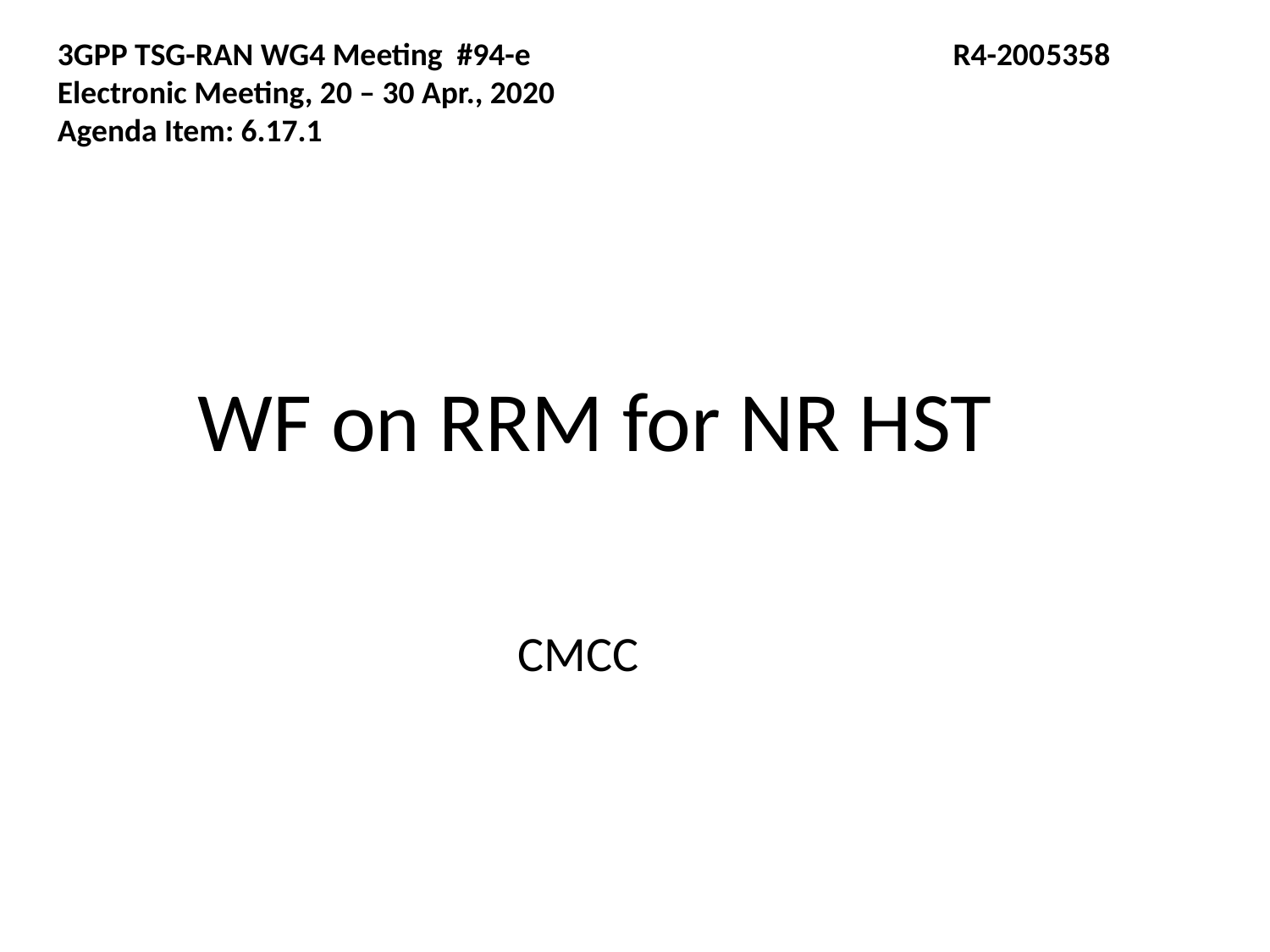

3GPP TSG-RAN WG4 Meeting  #94-e	                                                      R4-2005358
Electronic Meeting, 20 – 30 Apr., 2020
Agenda Item: 6.17.1
WF on RRM for NR HST
CMCC